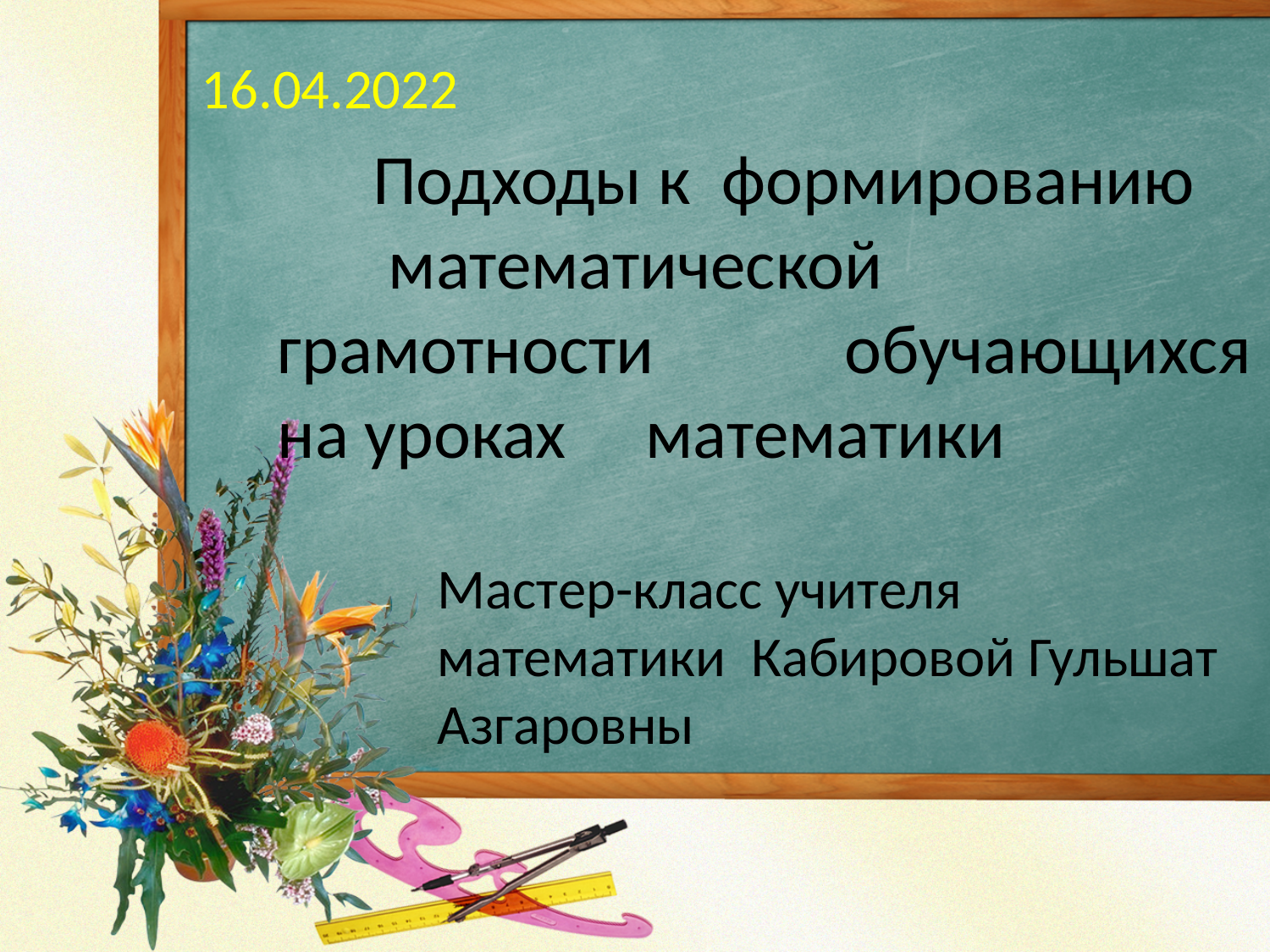

16.04.2022
      Подходы к  формированию           математической грамотности            обучающихся на уроках     математики
Мастер-класс учителя математики  Кабировой Гульшат Азгаровны